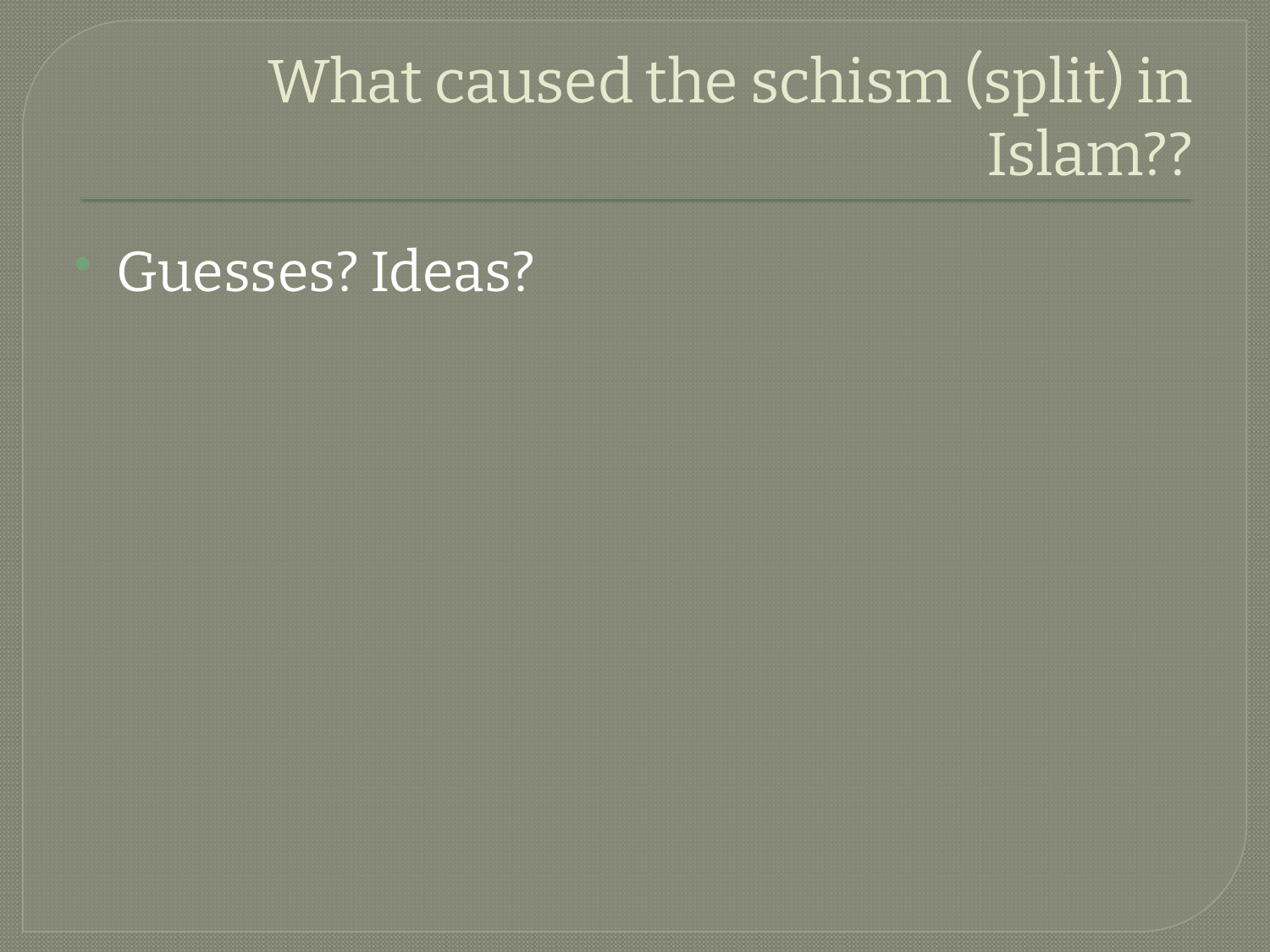

# What caused the schism (split) in Islam??
Guesses? Ideas?